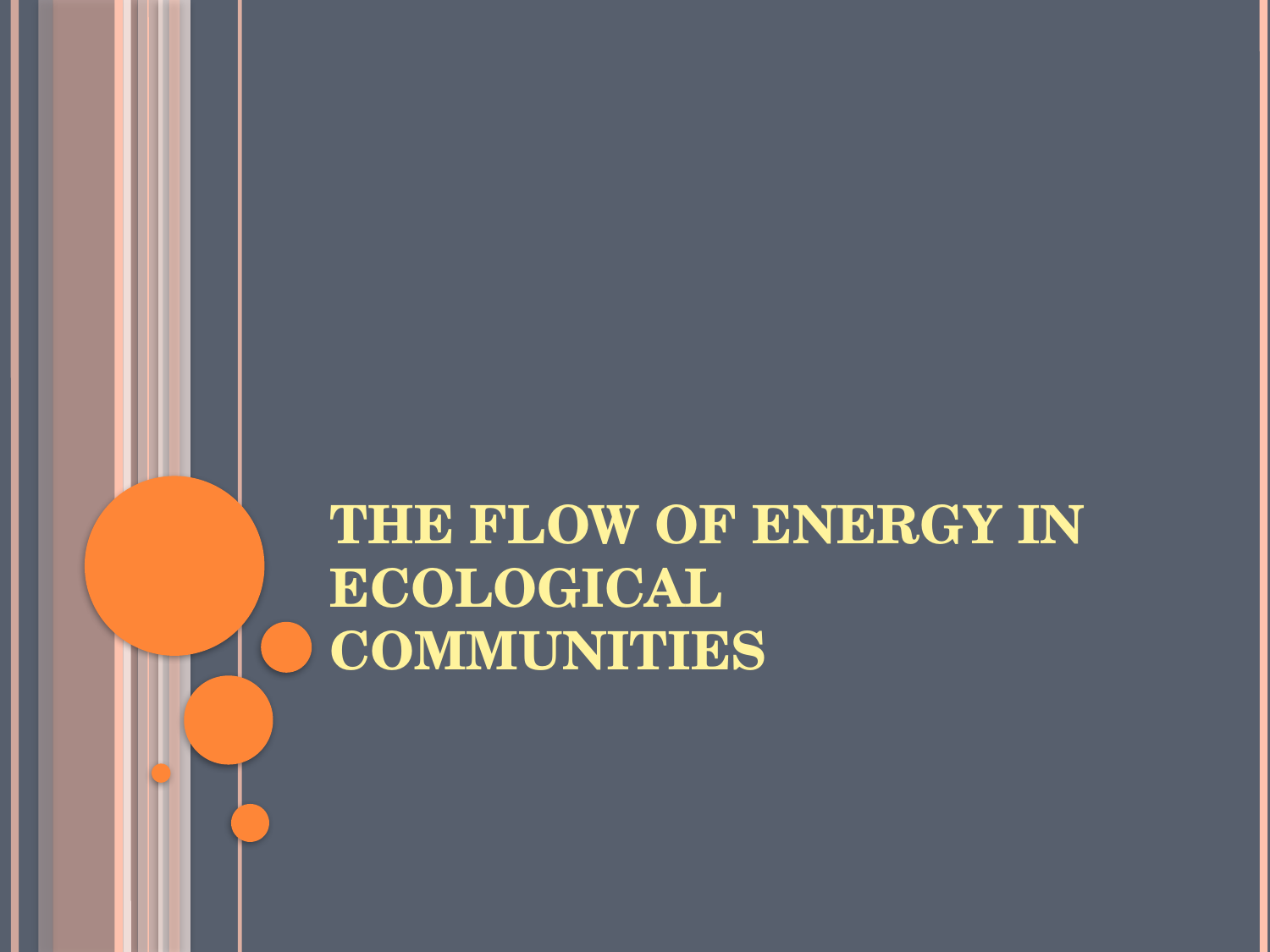

# The Flow of Energy in Ecological Communities